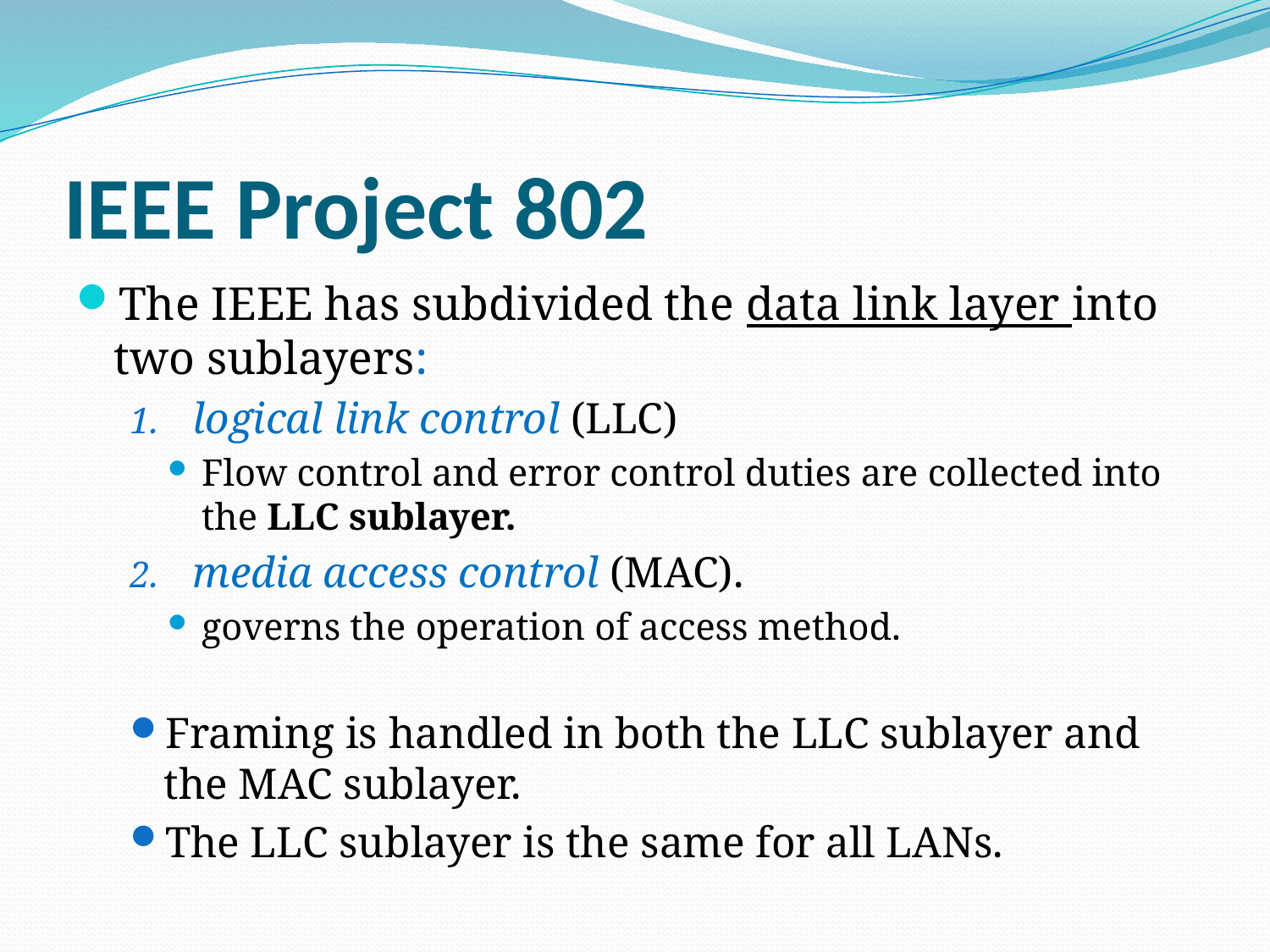

# IEEE Project 802
The IEEE has subdivided the data link layer into two sublayers:
logical link control (LLC)
Flow control and error control duties are collected into the LLC sublayer.
media access control (MAC).
governs the operation of access method.

Framing is handled in both the LLC sublayer and the MAC sublayer.
The LLC sublayer is the same for all LANs.